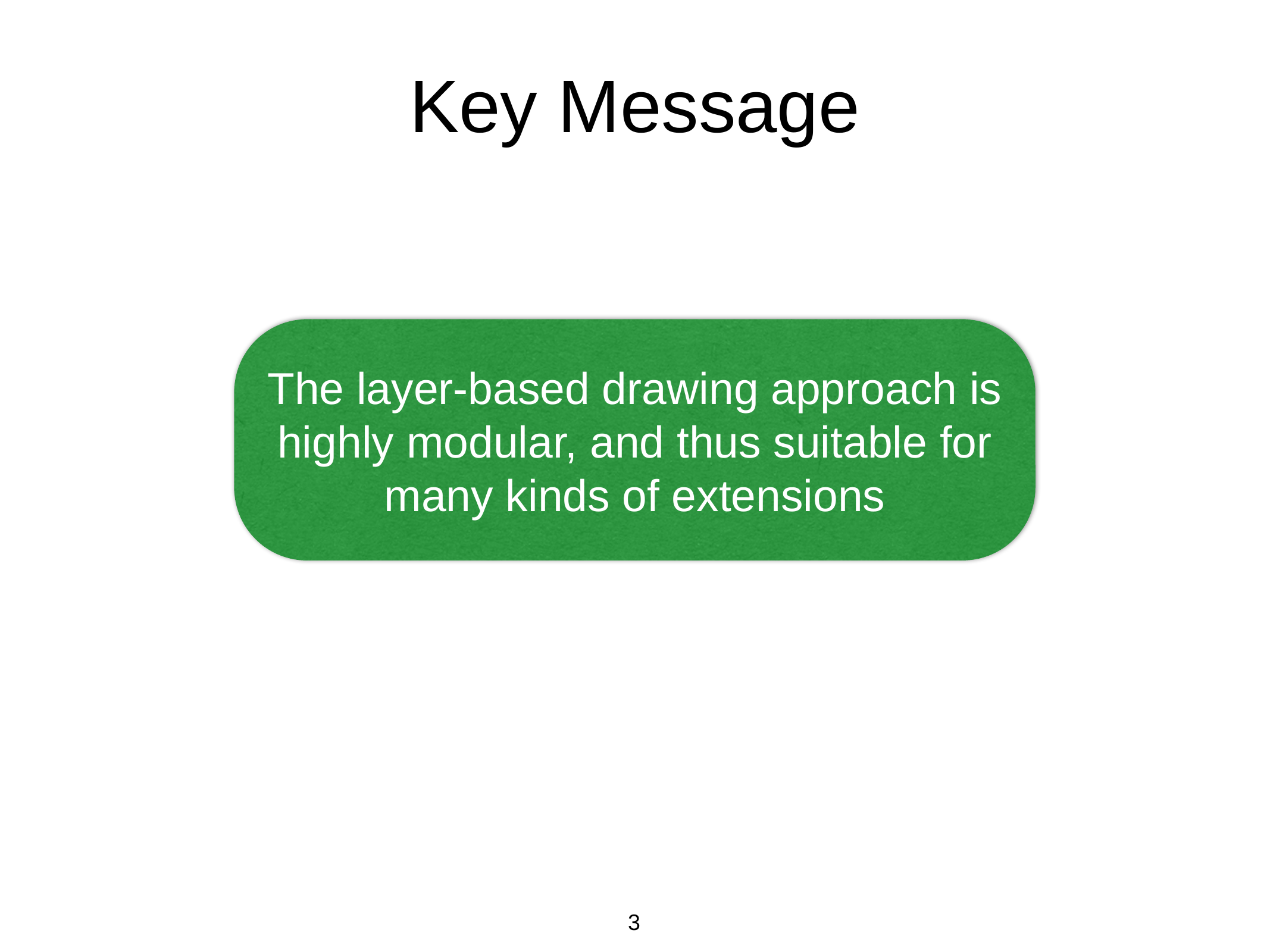

# Key Message
The layer-based drawing approach is highly modular, and thus suitable for many kinds of extensions
3